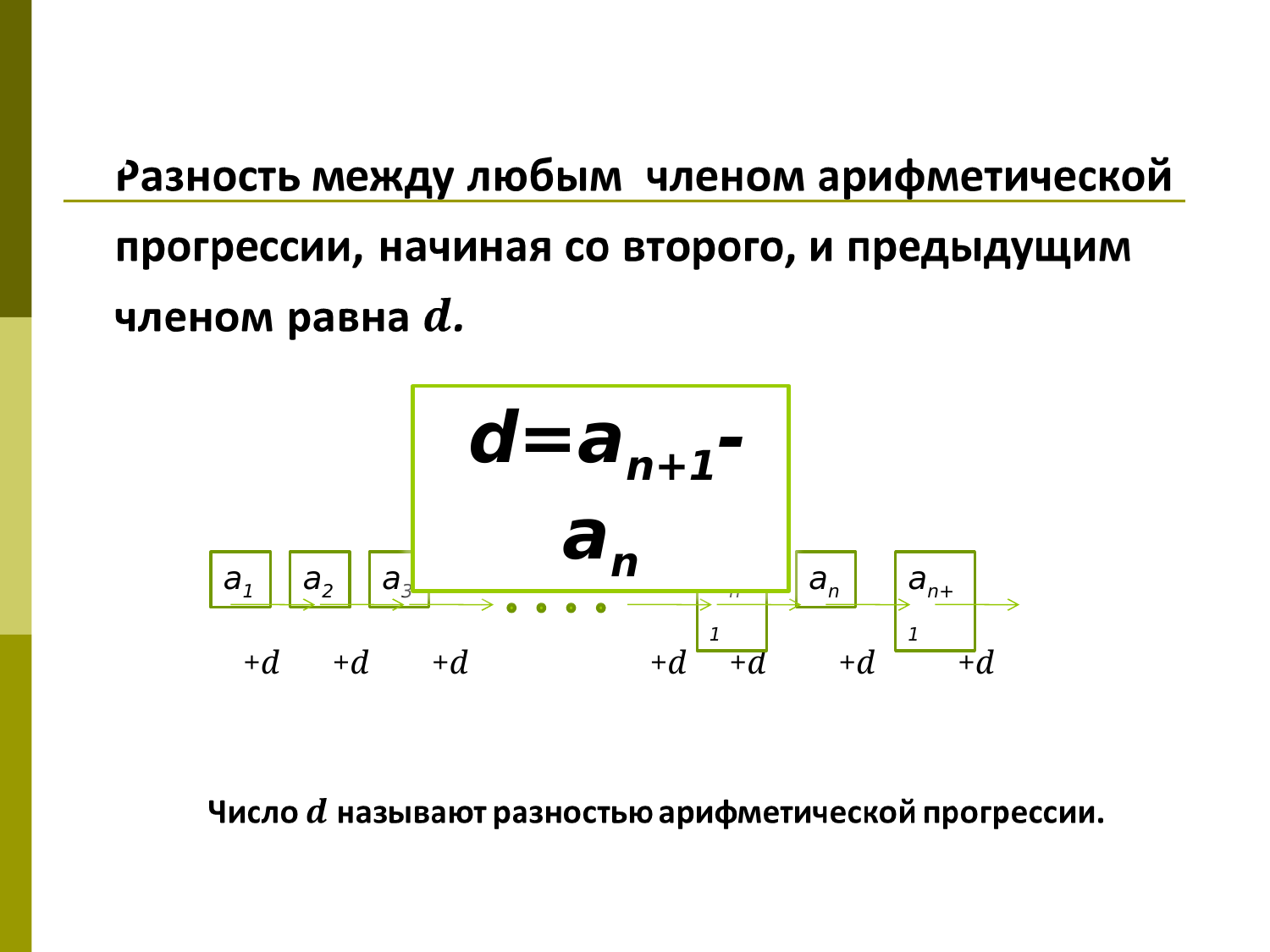

d=an+1-an
a1
a2
a3
an-1
an
an+1

+d
+d
+d
+d
+d
+d
+d